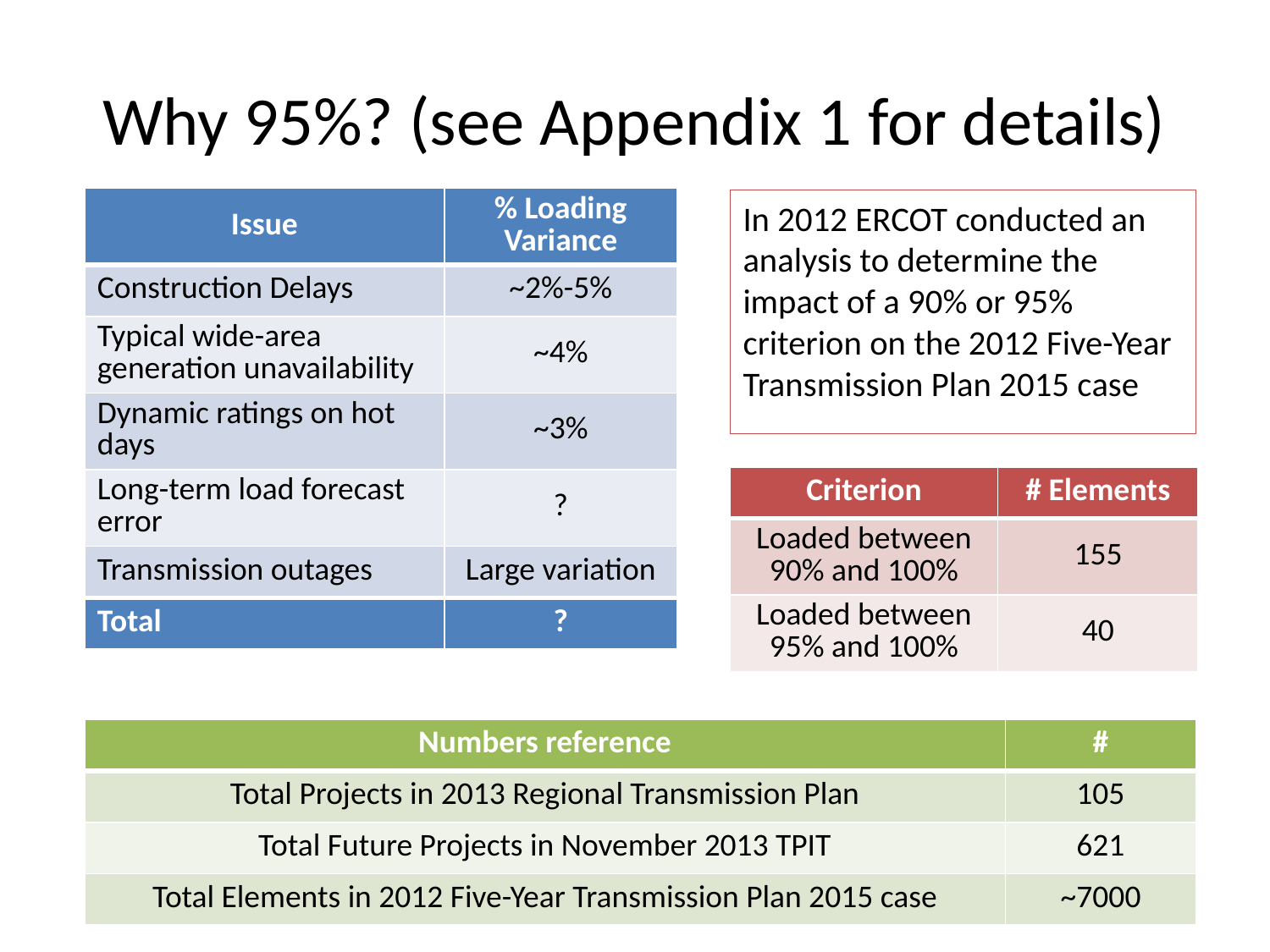

# Why 95%? (see Appendix 1 for details)
| Issue | % Loading Variance |
| --- | --- |
| Construction Delays | ~2%-5% |
| Typical wide-area generation unavailability | ~4% |
| Dynamic ratings on hot days | ~3% |
| Long-term load forecast error | ? |
| Transmission outages | Large variation |
| Total | ? |
In 2012 ERCOT conducted an analysis to determine the impact of a 90% or 95% criterion on the 2012 Five-Year Transmission Plan 2015 case

| Criterion | # Elements |
| --- | --- |
| Loaded between 90% and 100% | 155 |
| Loaded between 95% and 100% | 40 |
| Numbers reference | # |
| --- | --- |
| Total Projects in 2013 Regional Transmission Plan | 105 |
| Total Future Projects in November 2013 TPIT | 621 |
| Total Elements in 2012 Five-Year Transmission Plan 2015 case | ~7000 |
3